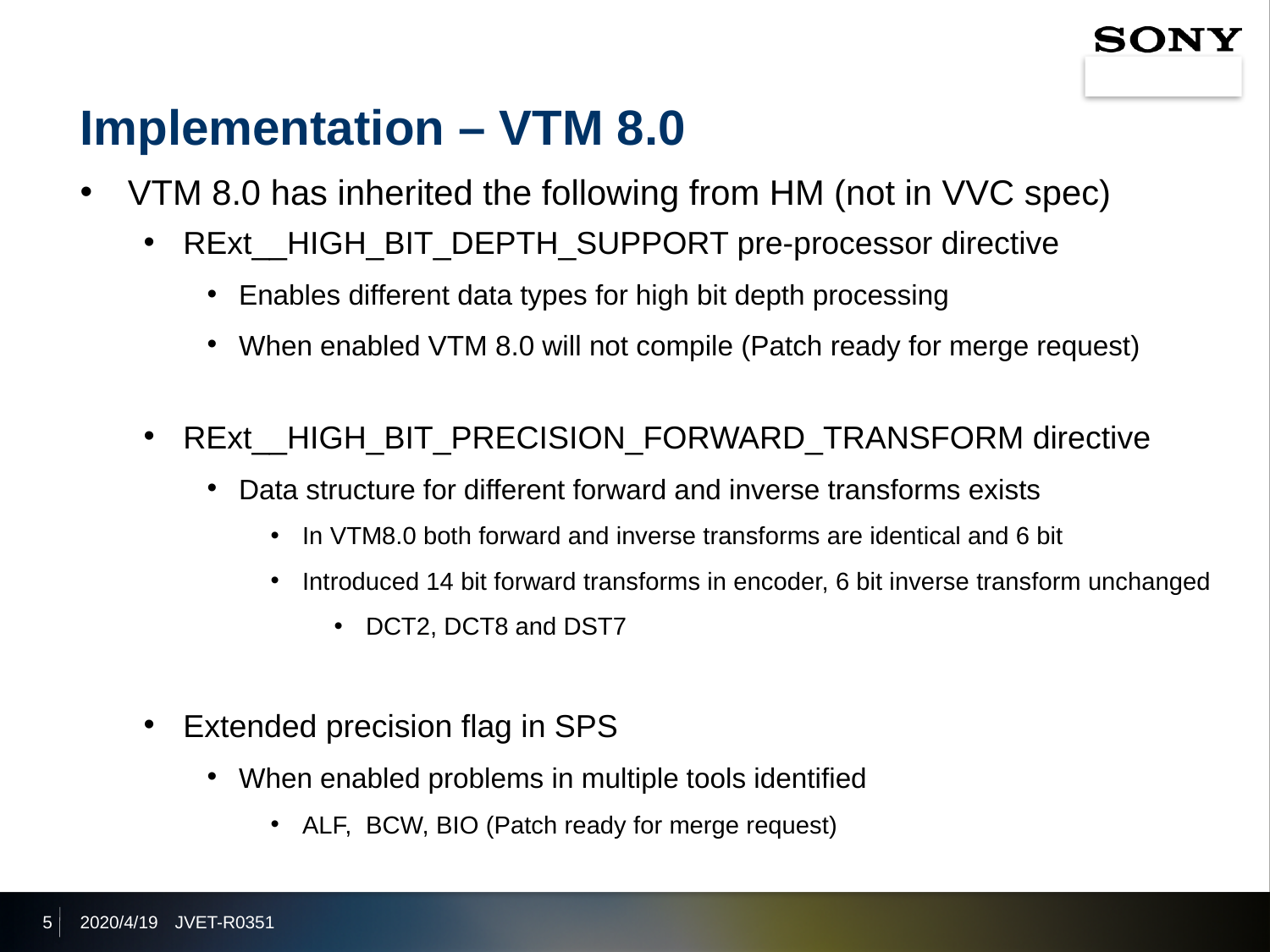

# Implementation – VTM 8.0
VTM 8.0 has inherited the following from HM (not in VVC spec)
RExt__HIGH_BIT_DEPTH_SUPPORT pre-processor directive
Enables different data types for high bit depth processing
When enabled VTM 8.0 will not compile (Patch ready for merge request)

RExt__HIGH_BIT_PRECISION_FORWARD_TRANSFORM directive
Data structure for different forward and inverse transforms exists
In VTM8.0 both forward and inverse transforms are identical and 6 bit
Introduced 14 bit forward transforms in encoder, 6 bit inverse transform unchanged
DCT2, DCT8 and DST7

Extended precision flag in SPS
When enabled problems in multiple tools identified
ALF,  BCW, BIO (Patch ready for merge request)
5
2020/4/19
JVET-R0351